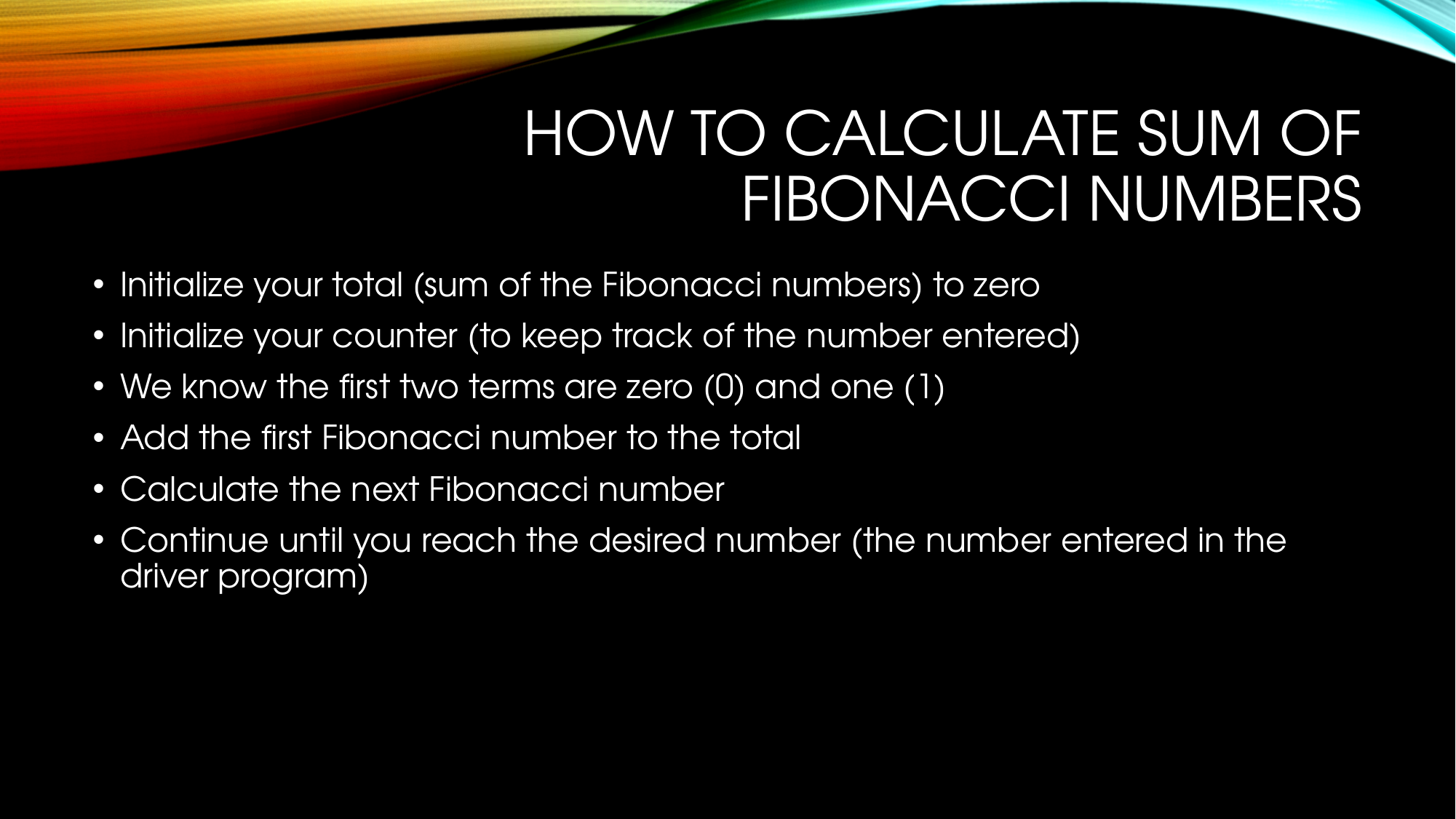

# How to calculate Sum of Fibonacci Numbers
Initialize your total (sum of the Fibonacci numbers) to zero
Initialize your counter (to keep track of the number entered)
We know the first two terms are zero (0) and one (1)
Add the first Fibonacci number to the total
Calculate the next Fibonacci number
Continue until you reach the desired number (the number entered in the driver program)